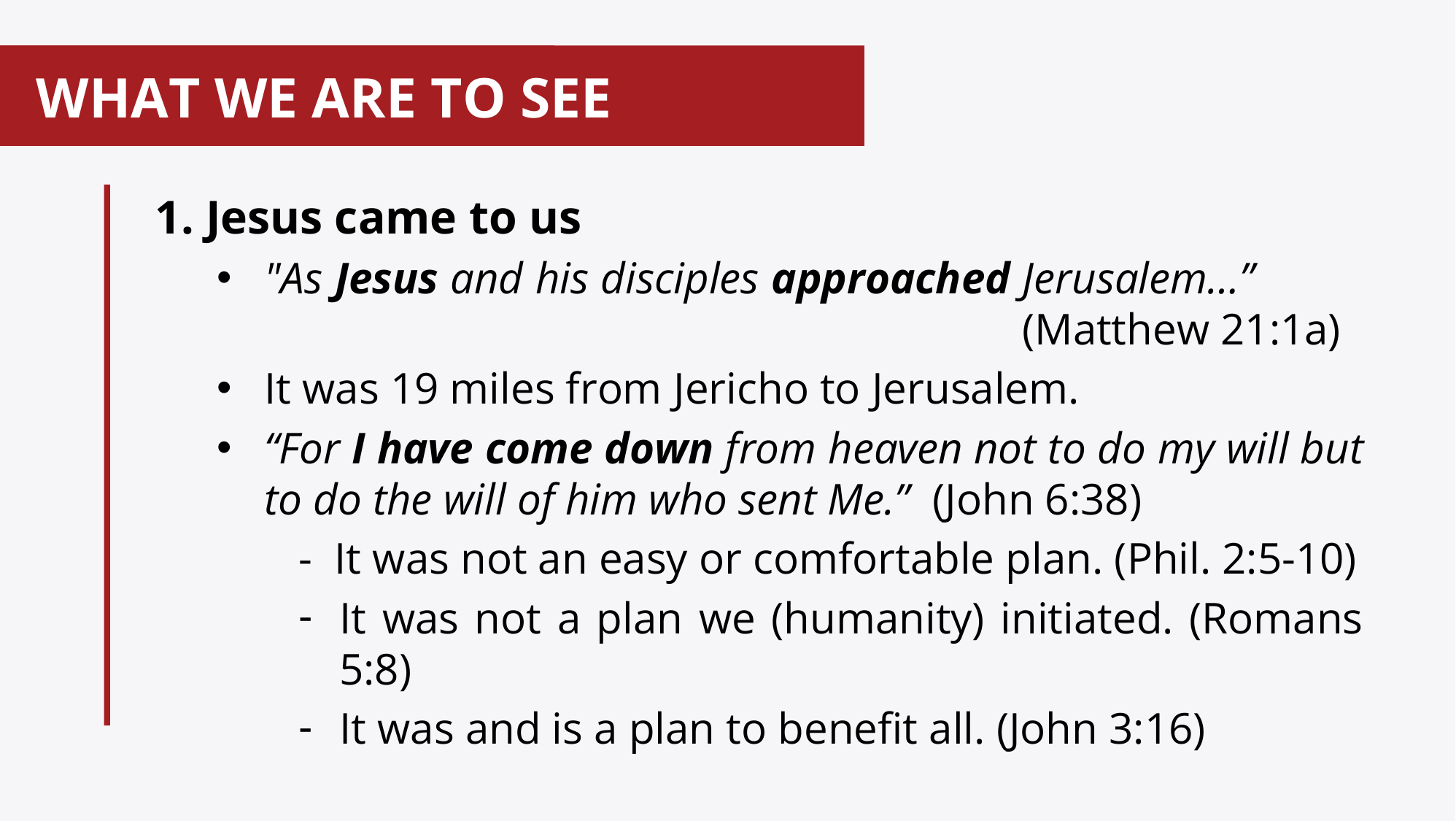

# WHAT WE ARE TO SEE
1. Jesus came to us
"As Jesus and his disciples approached Jerusalem…”							                   (Matthew 21:1a)
It was 19 miles from Jericho to Jerusalem.
“For I have come down from heaven not to do my will but to do the will of him who sent Me.”  (John 6:38)
-  It was not an easy or comfortable plan. (Phil. 2:5-10)
It was not a plan we (humanity) initiated. (Romans 5:8)
It was and is a plan to benefit all. (John 3:16)